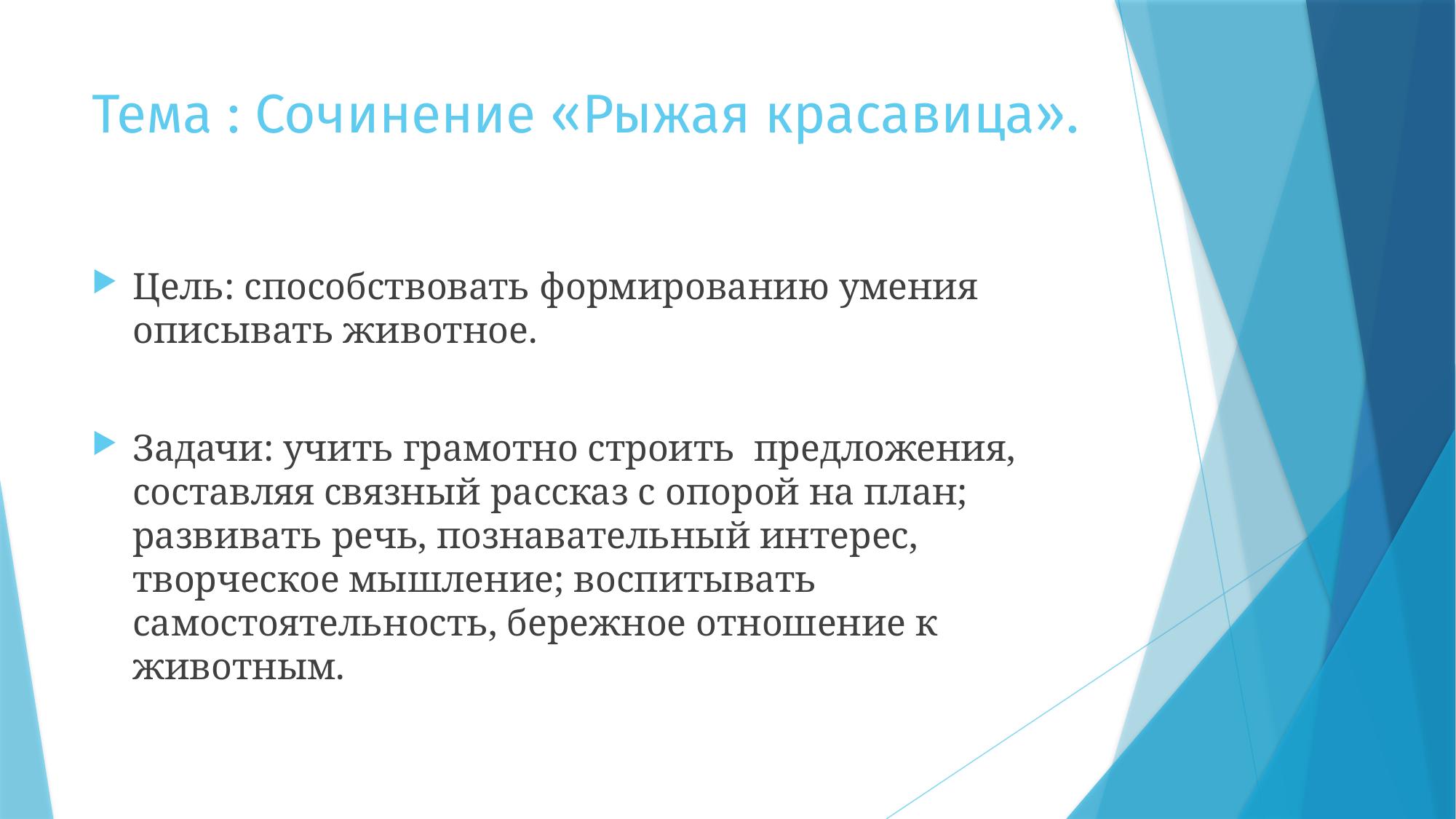

# Тема : Сочинение «Рыжая красавица».
Цель: способствовать формированию умения описывать животное.

Задачи: учить грамотно строить  предложения, составляя связный рассказ с опорой на план; развивать речь, познавательный интерес, творческое мышление; воспитывать самостоятельность, бережное отношение к животным.